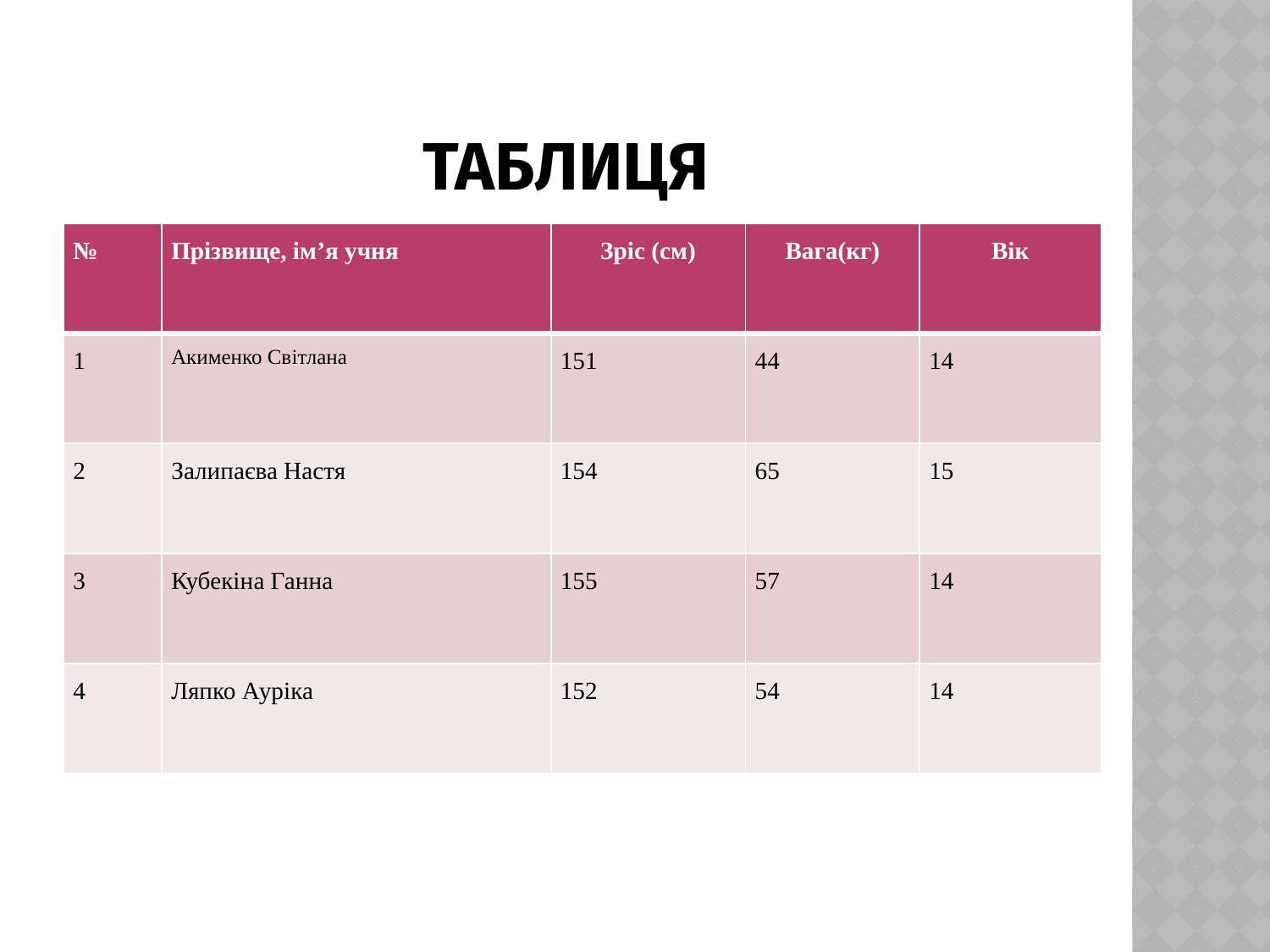

# ТАБЛИЦЯ
| № | Прізвище, ім’я учня | Зріс (см) | Вага(кг) | Вік |
| --- | --- | --- | --- | --- |
| 1 | Акименко Світлана | 151 | 44 | 14 |
| 2 | Залипаєва Настя | 154 | 65 | 15 |
| 3 | Кубекіна Ганна | 155 | 57 | 14 |
| 4 | Ляпко Ауріка | 152 | 54 | 14 |